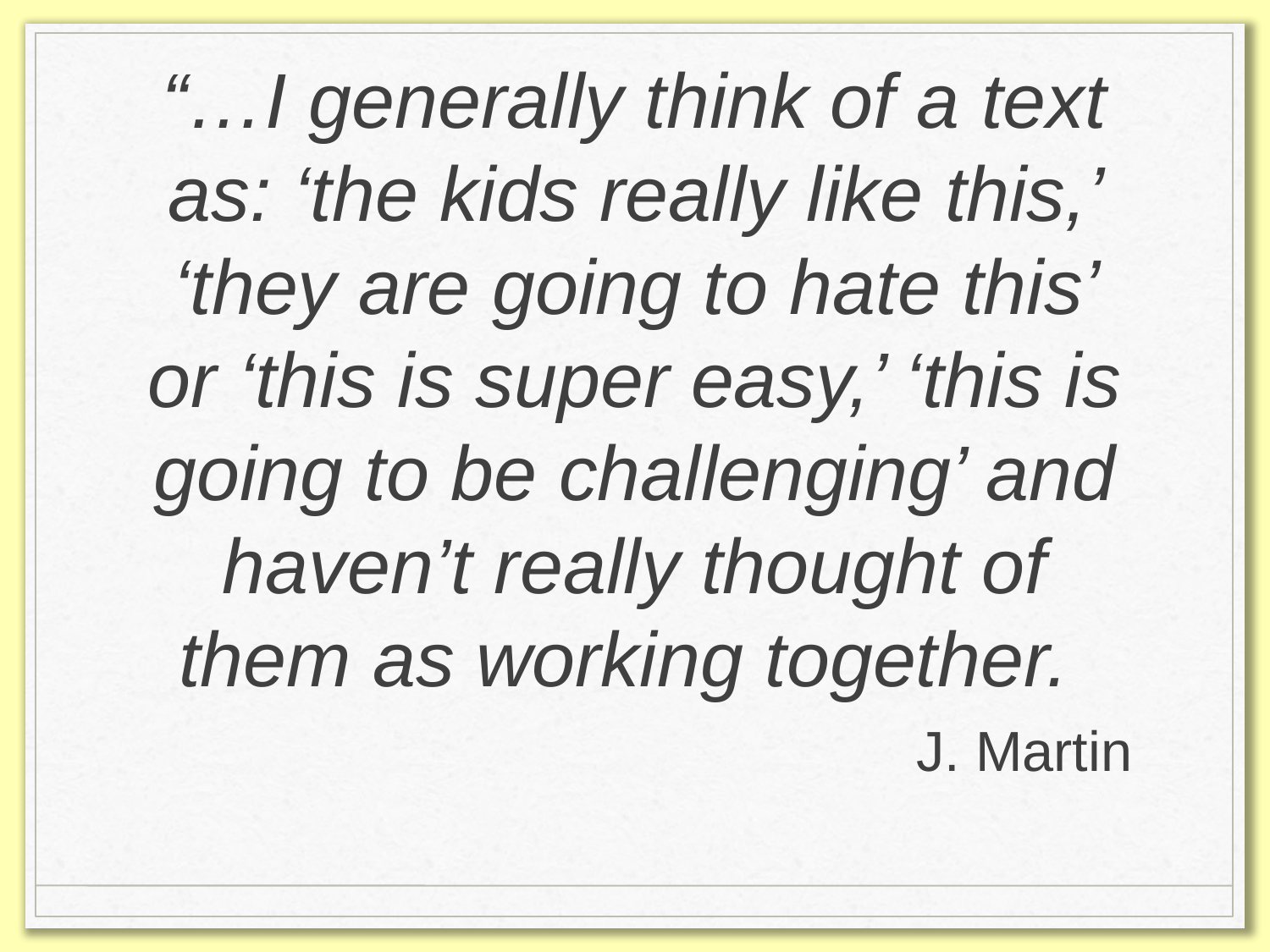

# “…I generally think of a text as: ‘the kids really like this,’ ‘they are going to hate this’ or ‘this is super easy,’ ‘this is going to be challenging’ and haven’t really thought of them as working together.
J. Martin